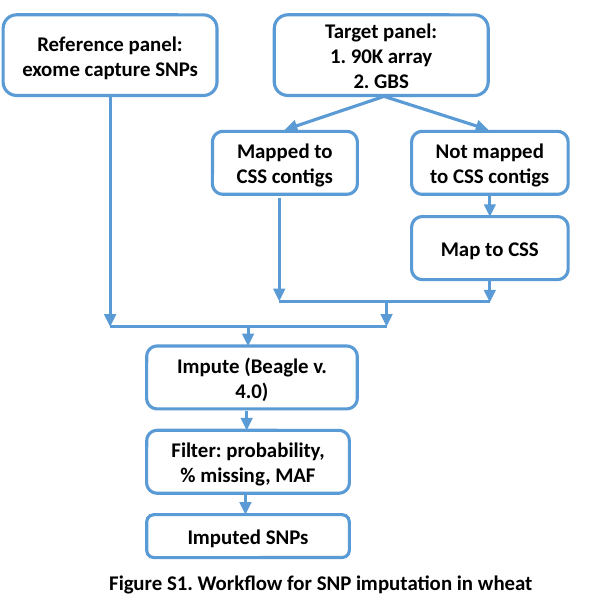

Reference panel:
exome capture SNPs
Target panel:
1. 90K array
2. GBS
Mapped to CSS contigs
Not mapped to CSS contigs
Map to CSS
Impute (Beagle v. 4.0)
Filter: probability, % missing, MAF
Imputed SNPs
Figure S1. Workflow for SNP imputation in wheat